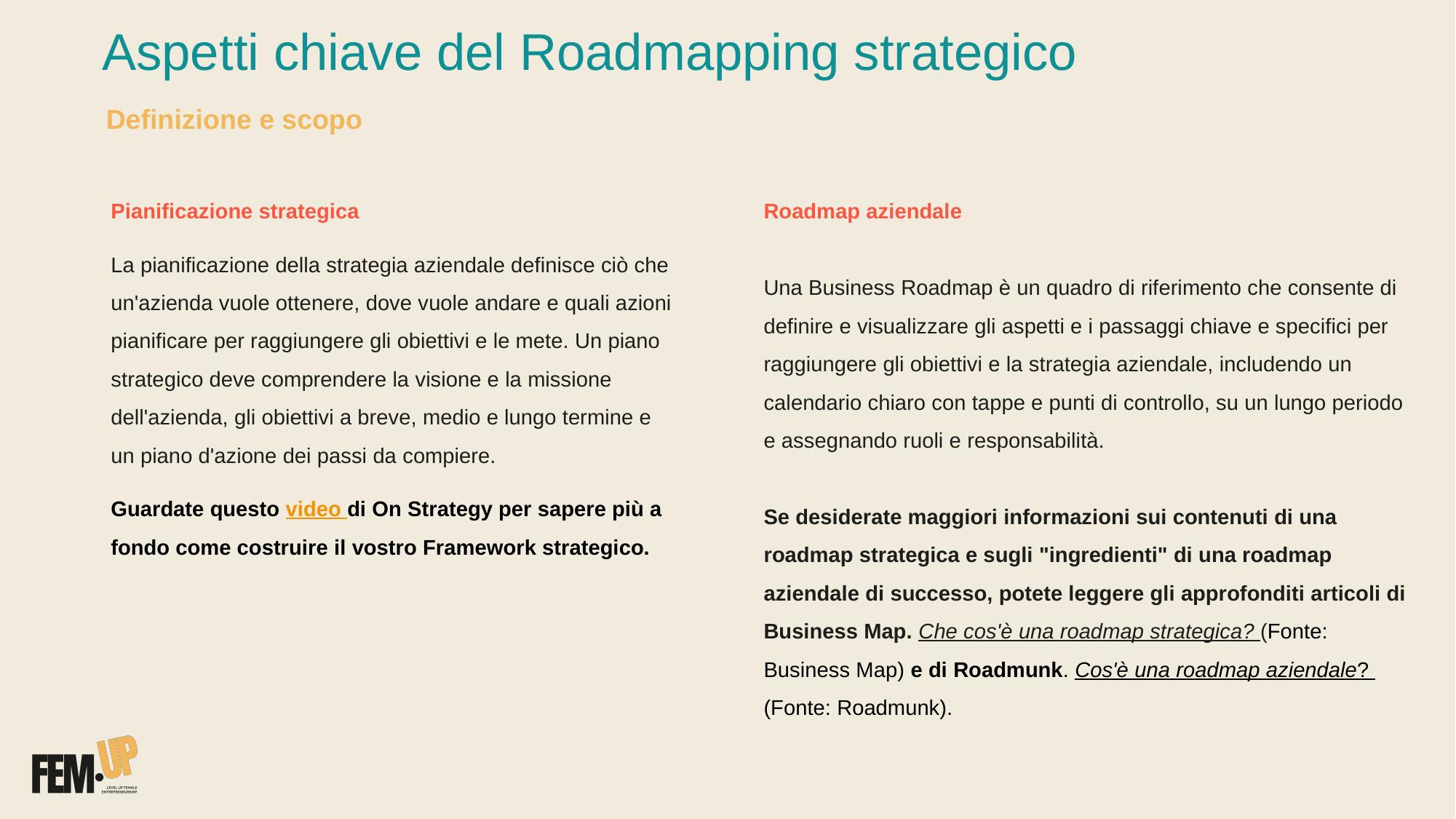

# Aspetti chiave del Roadmapping strategico
Definizione e scopo
Pianificazione strategica
La pianificazione della strategia aziendale definisce ciò che un'azienda vuole ottenere, dove vuole andare e quali azioni pianificare per raggiungere gli obiettivi e le mete. Un piano strategico deve comprendere la visione e la missione dell'azienda, gli obiettivi a breve, medio e lungo termine e un piano d'azione dei passi da compiere.
Guardate questo video di On Strategy per sapere più a fondo come costruire il vostro Framework strategico.

Roadmap aziendale

Una Business Roadmap è un quadro di riferimento che consente di definire e visualizzare gli aspetti e i passaggi chiave e specifici per raggiungere gli obiettivi e la strategia aziendale, includendo un calendario chiaro con tappe e punti di controllo, su un lungo periodo e assegnando ruoli e responsabilità.

Se desiderate maggiori informazioni sui contenuti di una roadmap strategica e sugli "ingredienti" di una roadmap aziendale di successo, potete leggere gli approfonditi articoli di Business Map. Che cos'è una roadmap strategica? (Fonte: Business Map) e di Roadmunk. Cos'è una roadmap aziendale? (Fonte: Roadmunk).